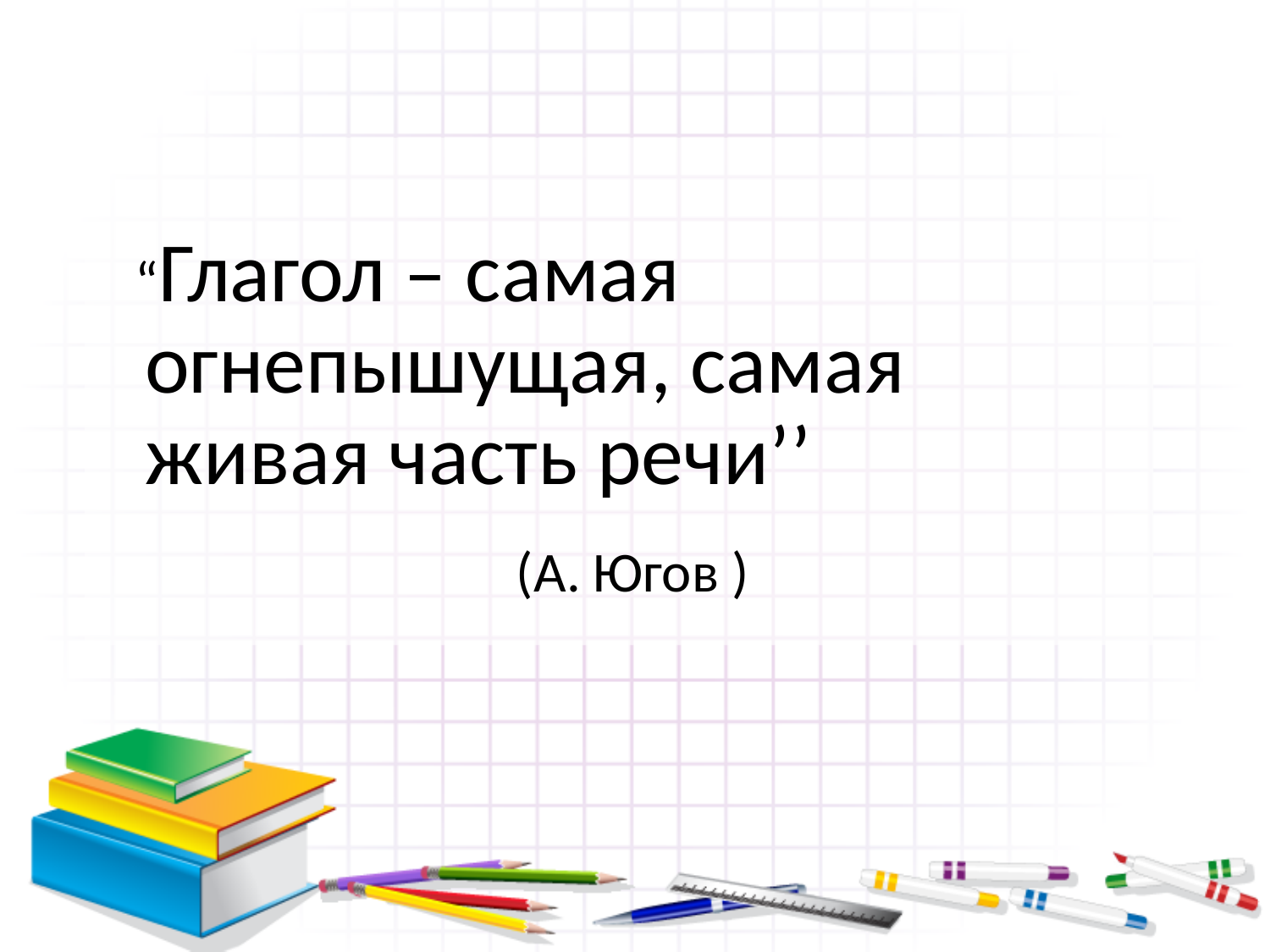

“Глагол – самая огнепышущая, самая живая часть речи’’
                      (А. Югов )